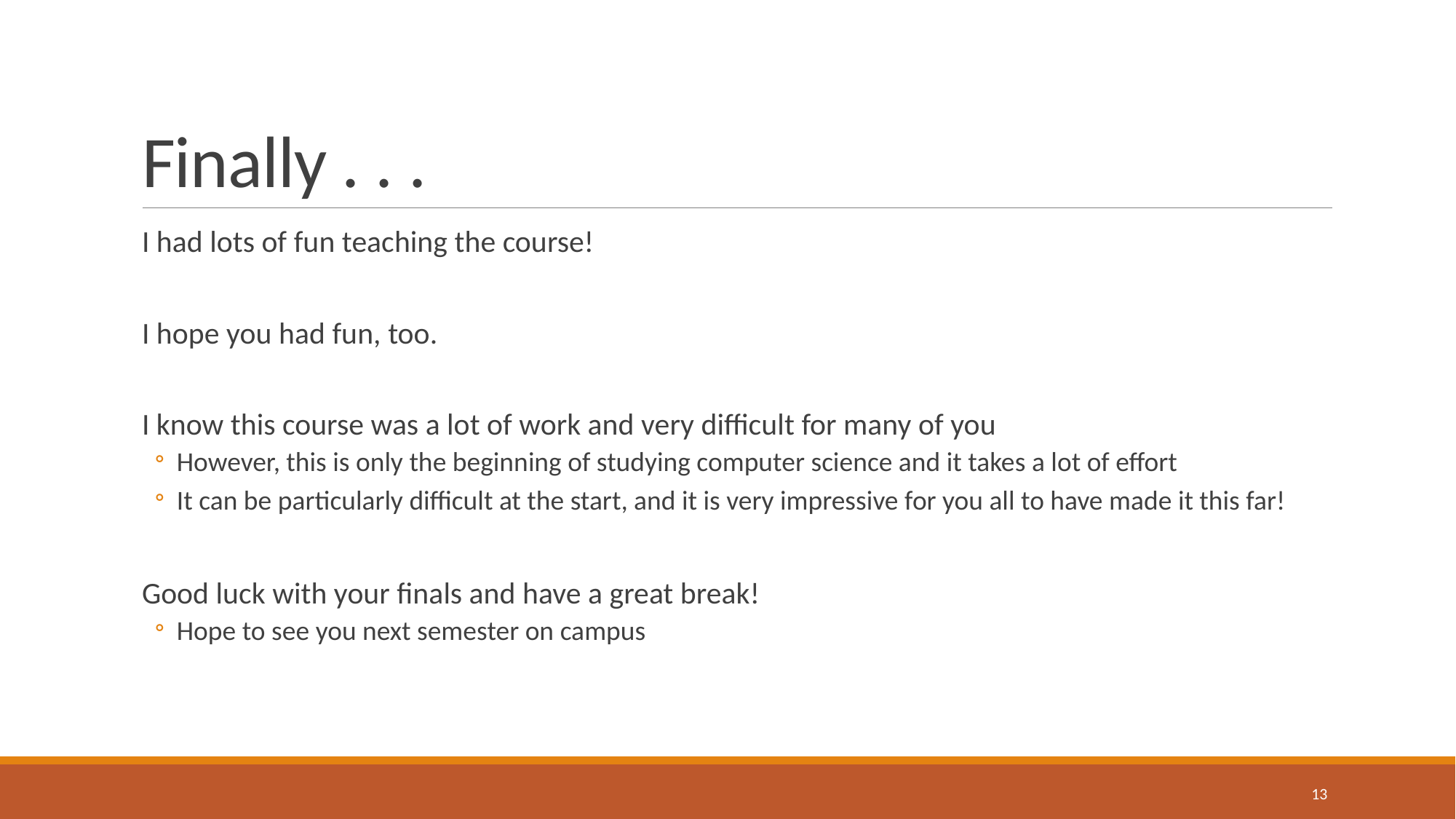

# Finally . . .
I had lots of fun teaching the course!

I hope you had fun, too.

I know this course was a lot of work and very difficult for many of you
However, this is only the beginning of studying computer science and it takes a lot of effort
It can be particularly difficult at the start, and it is very impressive for you all to have made it this far!

Good luck with your finals and have a great break!
Hope to see you next semester on campus
13